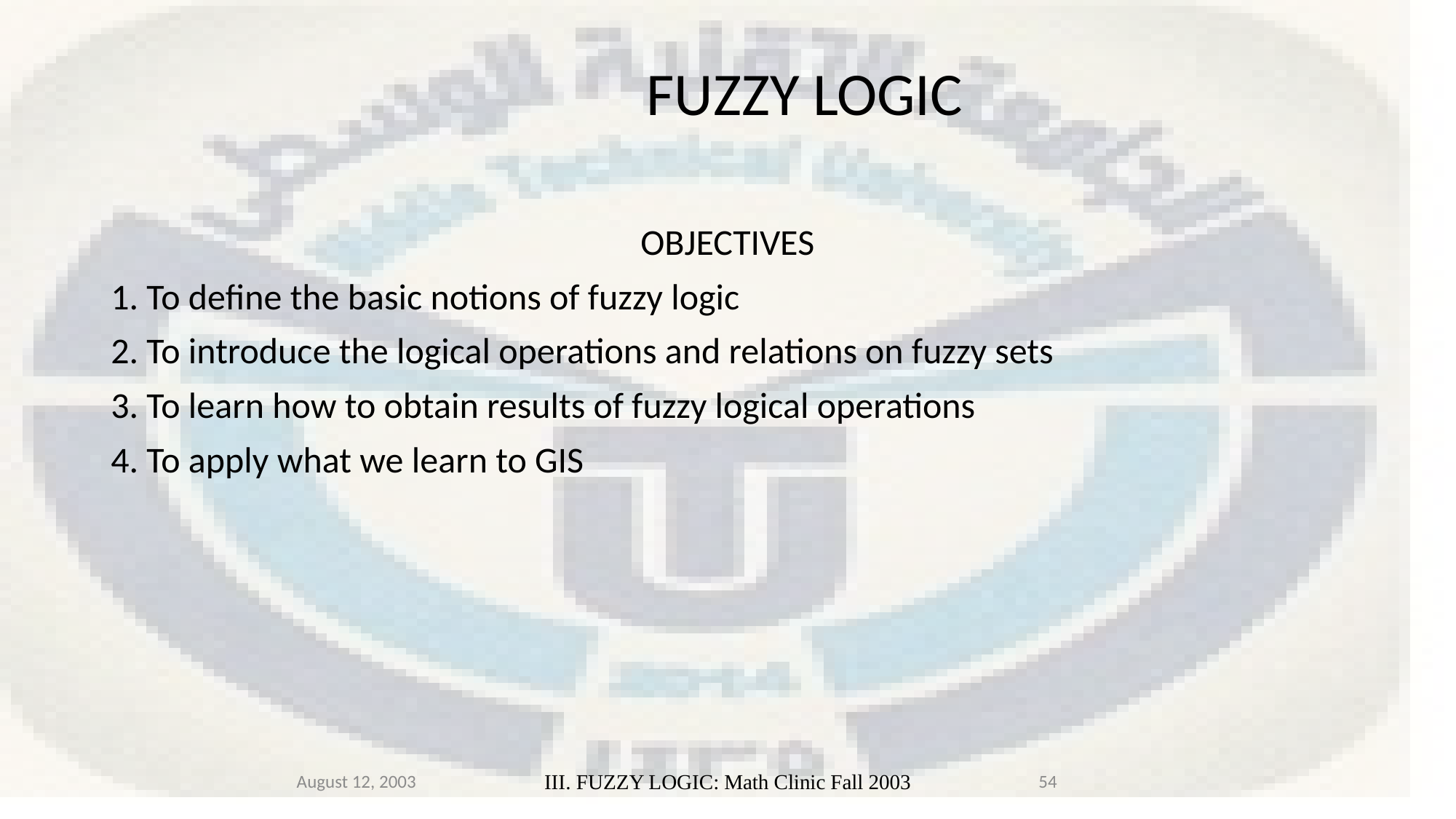

# FUZZY LOGIC
OBJECTIVES
1. To define the basic notions of fuzzy logic
2. To introduce the logical operations and relations on fuzzy sets
3. To learn how to obtain results of fuzzy logical operations
4. To apply what we learn to GIS
August 12, 2003
III. FUZZY LOGIC: Math Clinic Fall 2003
54